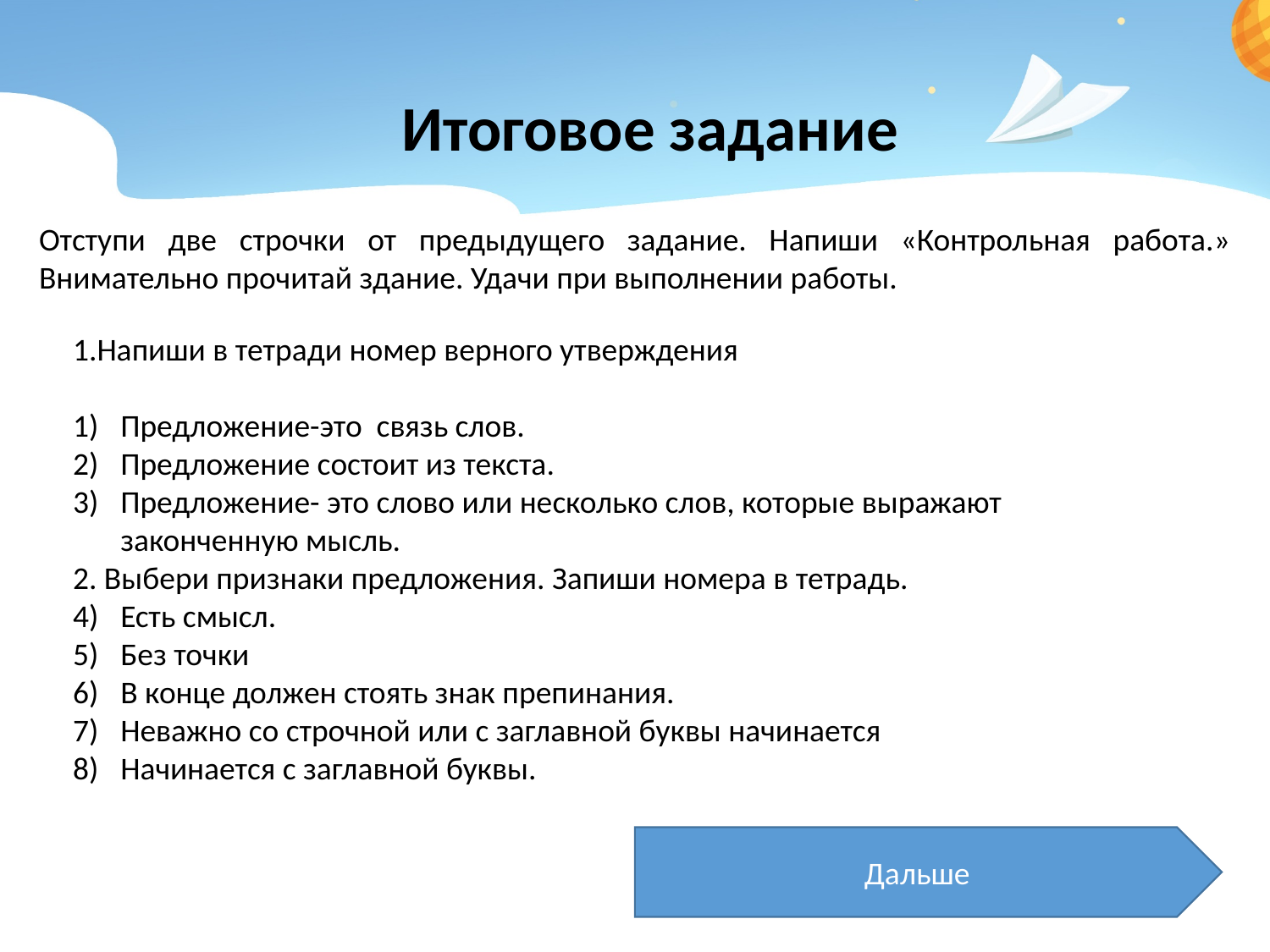

Итоговое задание
Отступи две строчки от предыдущего задание. Напиши «Контрольная работа.» Внимательно прочитай здание. Удачи при выполнении работы.
1.Напиши в тетради номер верного утверждения

Предложение-это  связь слов.
Предложение состоит из текста.
Предложение- это слово или несколько слов, которые выражают законченную мысль.
2. Выбери признаки предложения. Запиши номера в тетрадь.
Есть смысл.
Без точки
В конце должен стоять знак препинания.
Неважно со строчной или с заглавной буквы начинается
Начинается с заглавной буквы.

Дальше